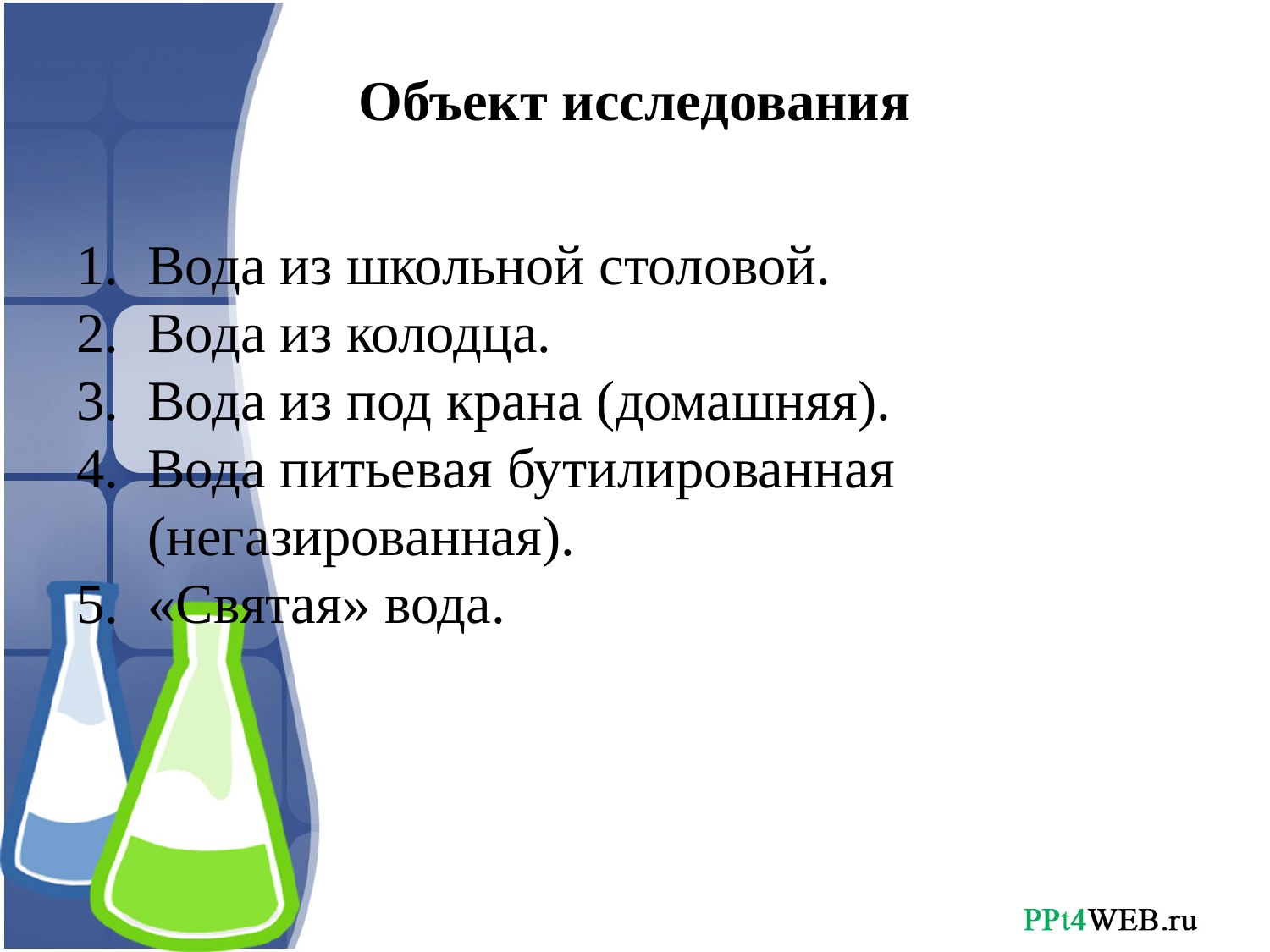

# Объект исследования
Вода из школьной столовой.
Вода из колодца.
Вода из под крана (домашняя).
Вода питьевая бутилированная (негазированная).
«Святая» вода.